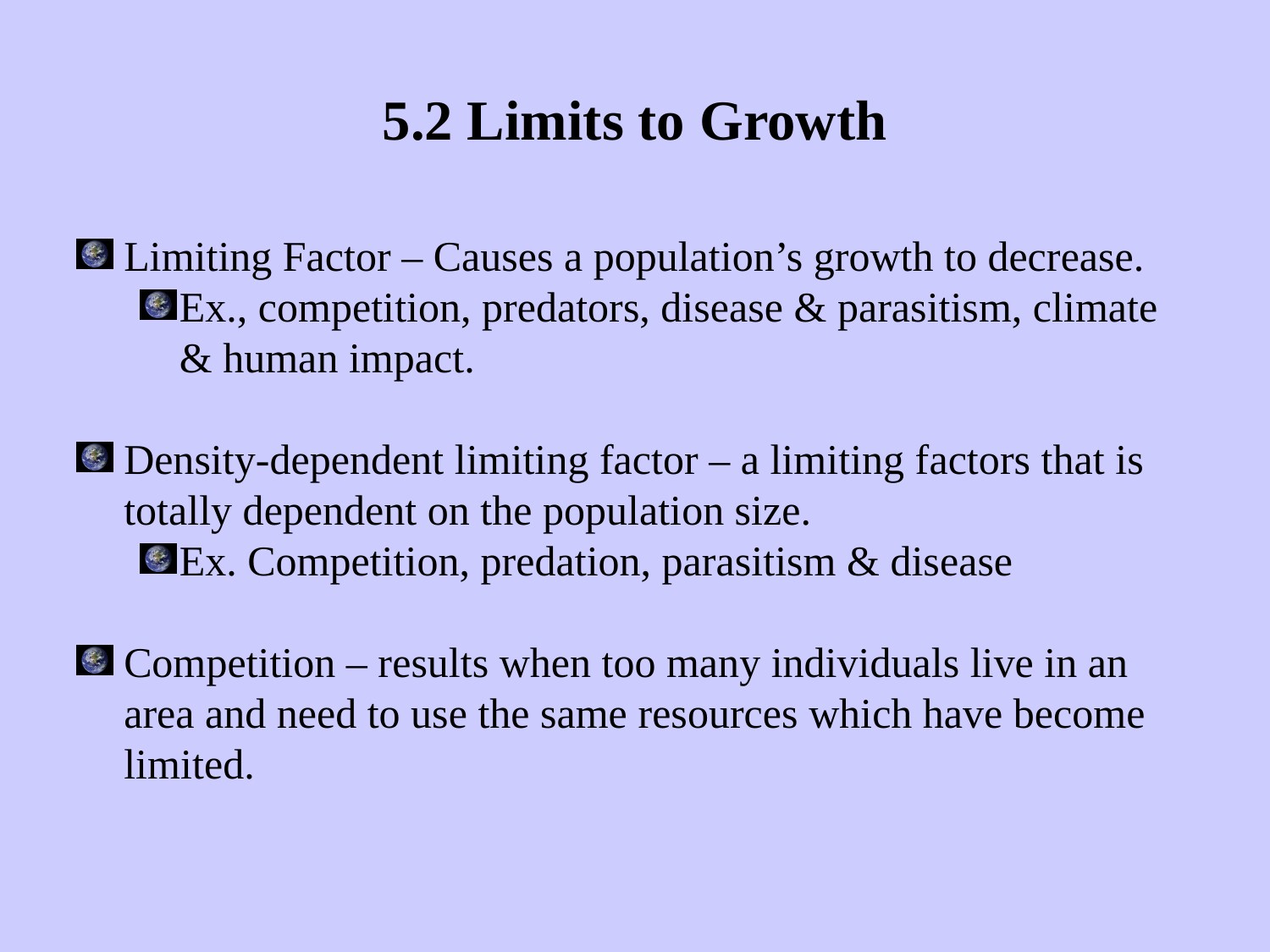

# 5.2 Limits to Growth
Limiting Factor – Causes a population’s growth to decrease.
Ex., competition, predators, disease & parasitism, climate & human impact.

Density-dependent limiting factor – a limiting factors that is totally dependent on the population size.
Ex. Competition, predation, parasitism & disease

Competition – results when too many individuals live in an area and need to use the same resources which have become limited.